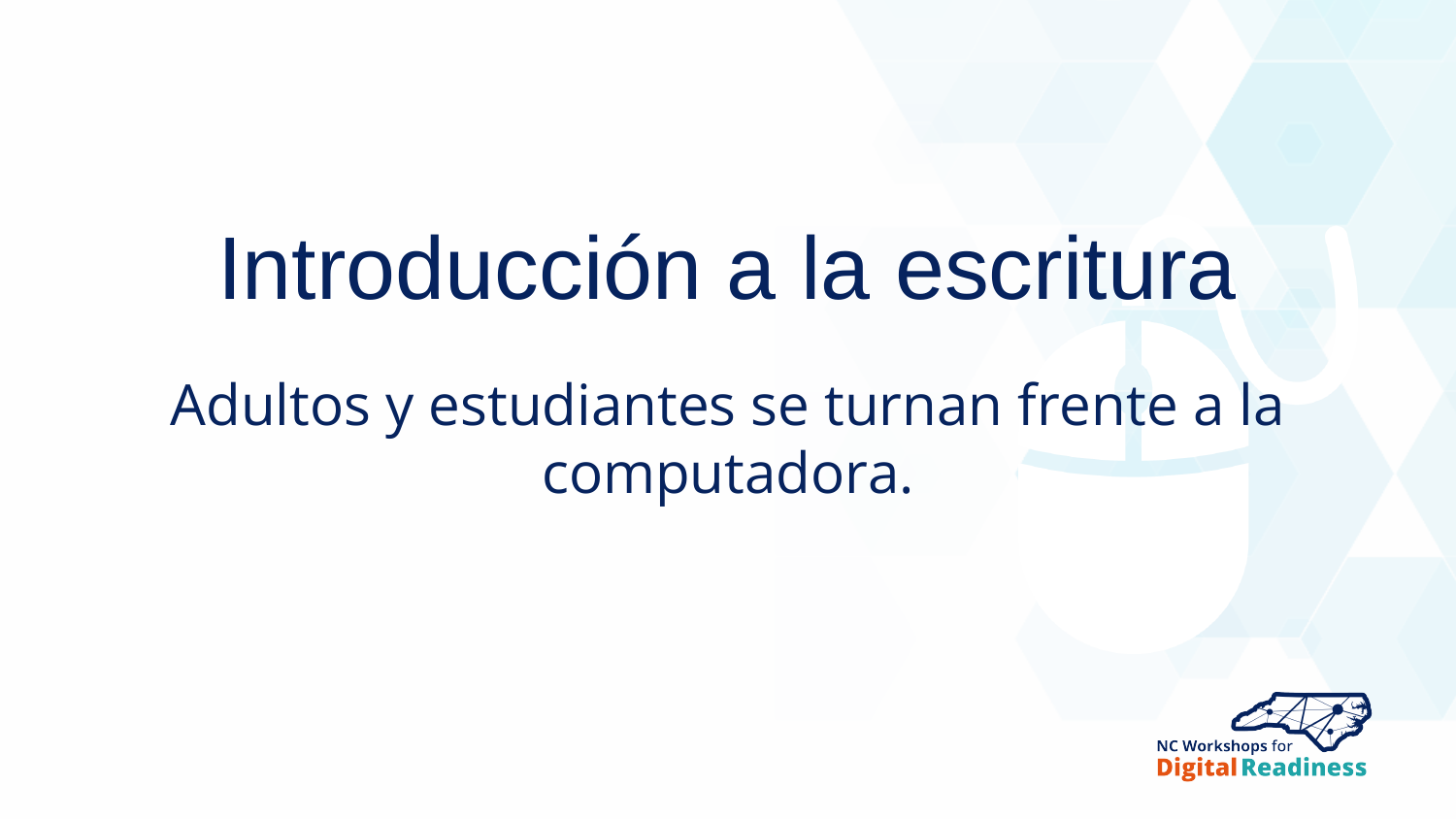

# Introducción a la escritura
Adultos y estudiantes se turnan frente a la computadora.